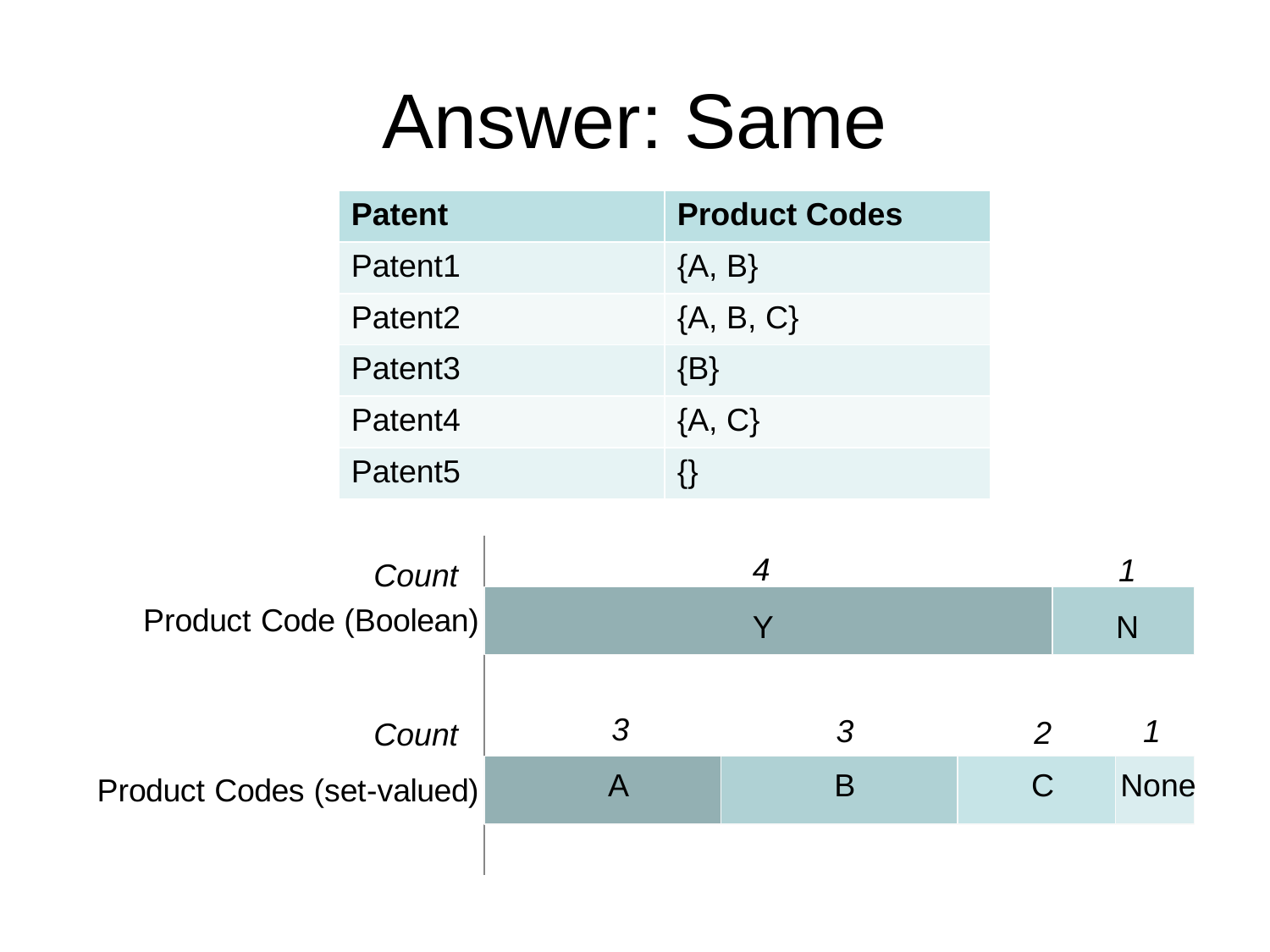

# Answer: Same
| Patent | Product Codes |
| --- | --- |
| Patent1 | {A, B} |
| Patent2 | {A, B, C} |
| Patent3 | {B} |
| Patent4 | {A, C} |
| Patent5 | {} |

### Chart

| Category | Series 1 | Series 2 | Series 3 | Series 4 |
|---|---|---|---|---|
| Product Codes (set-valued) | 3.0 | 3.0 | 2.0 | 1.0 |
| Product Code (Boolean) | 4.0 | 1.0 | 0.0 | 0.0 |
4
1
Count
Y
N
3
3
1
2
Count
A
B
C
None